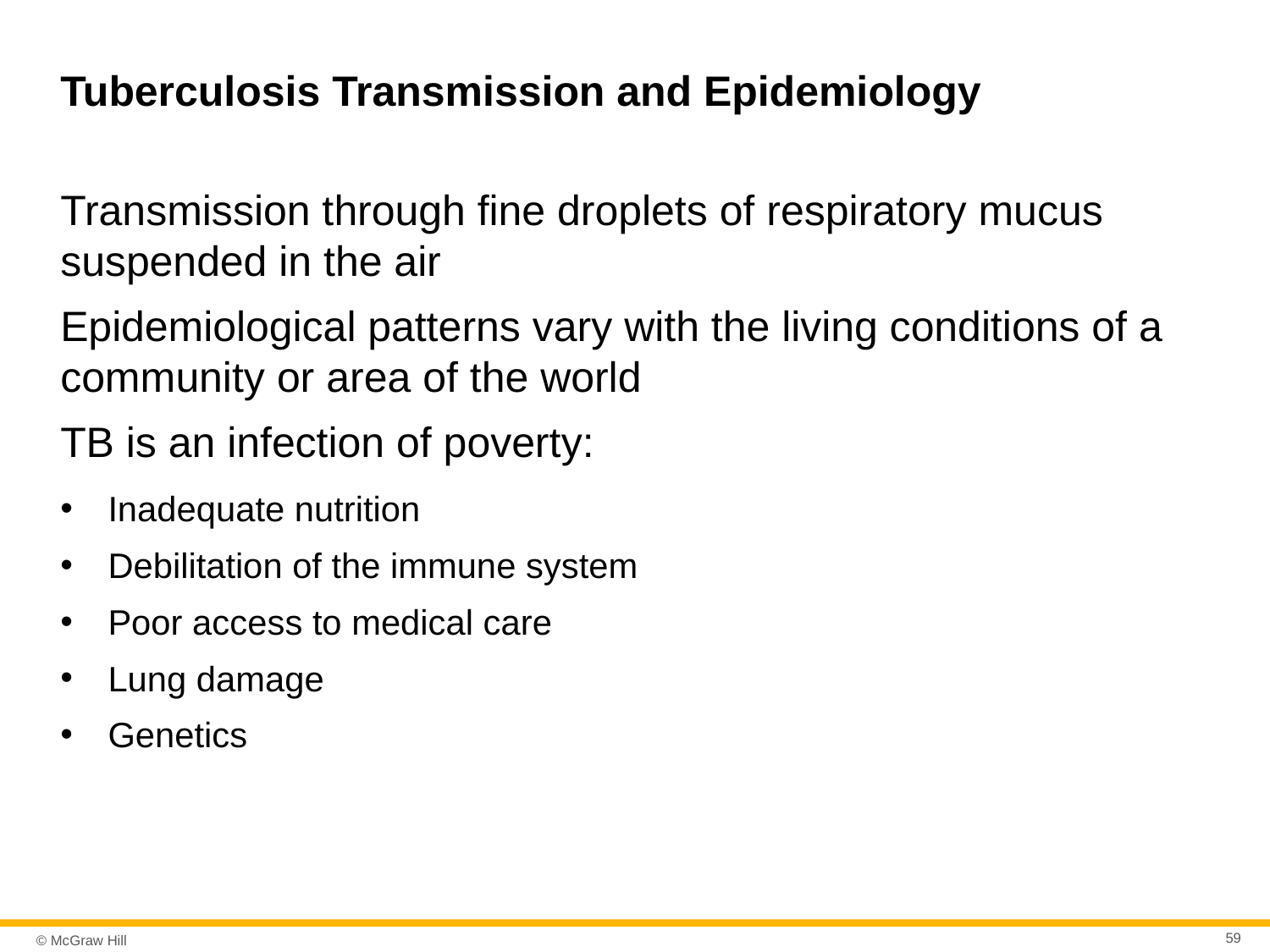

# Tuberculosis Transmission and Epidemiology
Transmission through fine droplets of respiratory mucus suspended in the air
Epidemiological patterns vary with the living conditions of a community or area of the world
TB is an infection of poverty:
Inadequate nutrition
Debilitation of the immune system
Poor access to medical care
Lung damage
Genetics